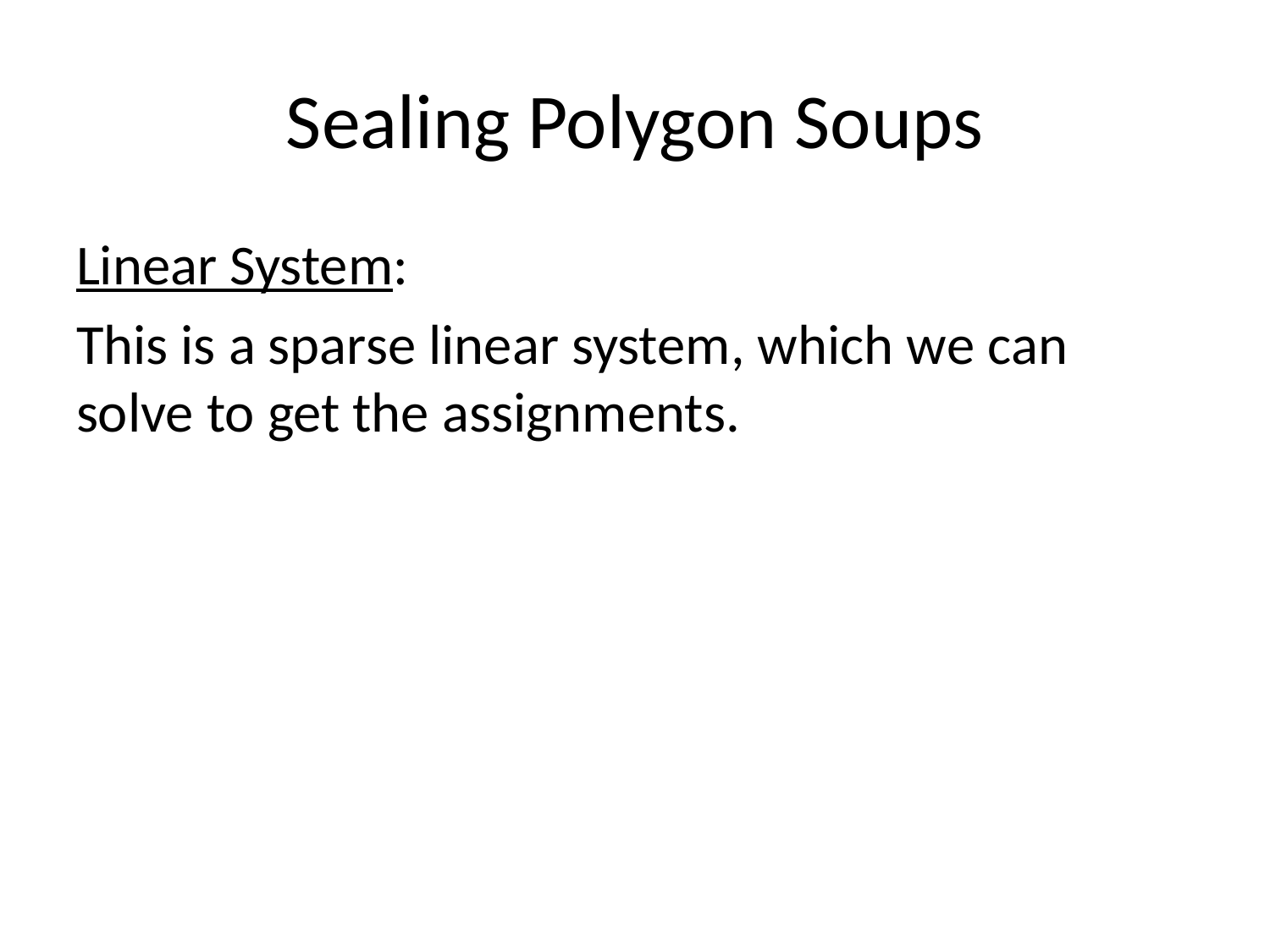

# Sealing Polygon Soups
Linear System:
This is a sparse linear system, which we can solve to get the assignments.